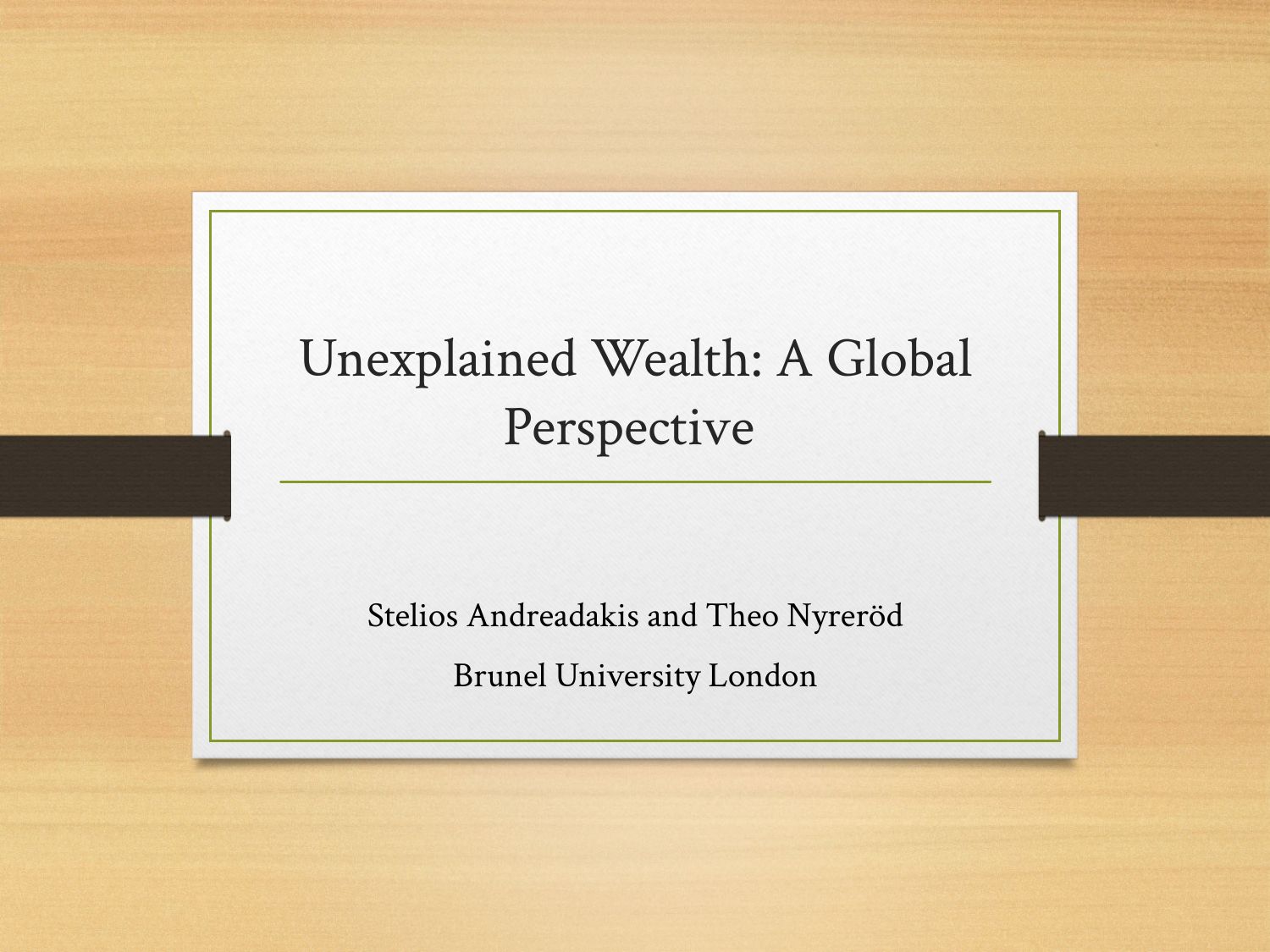

# Unexplained Wealth: A Global Perspective

Stelios Andreadakis and Theo Nyreröd
Brunel University London